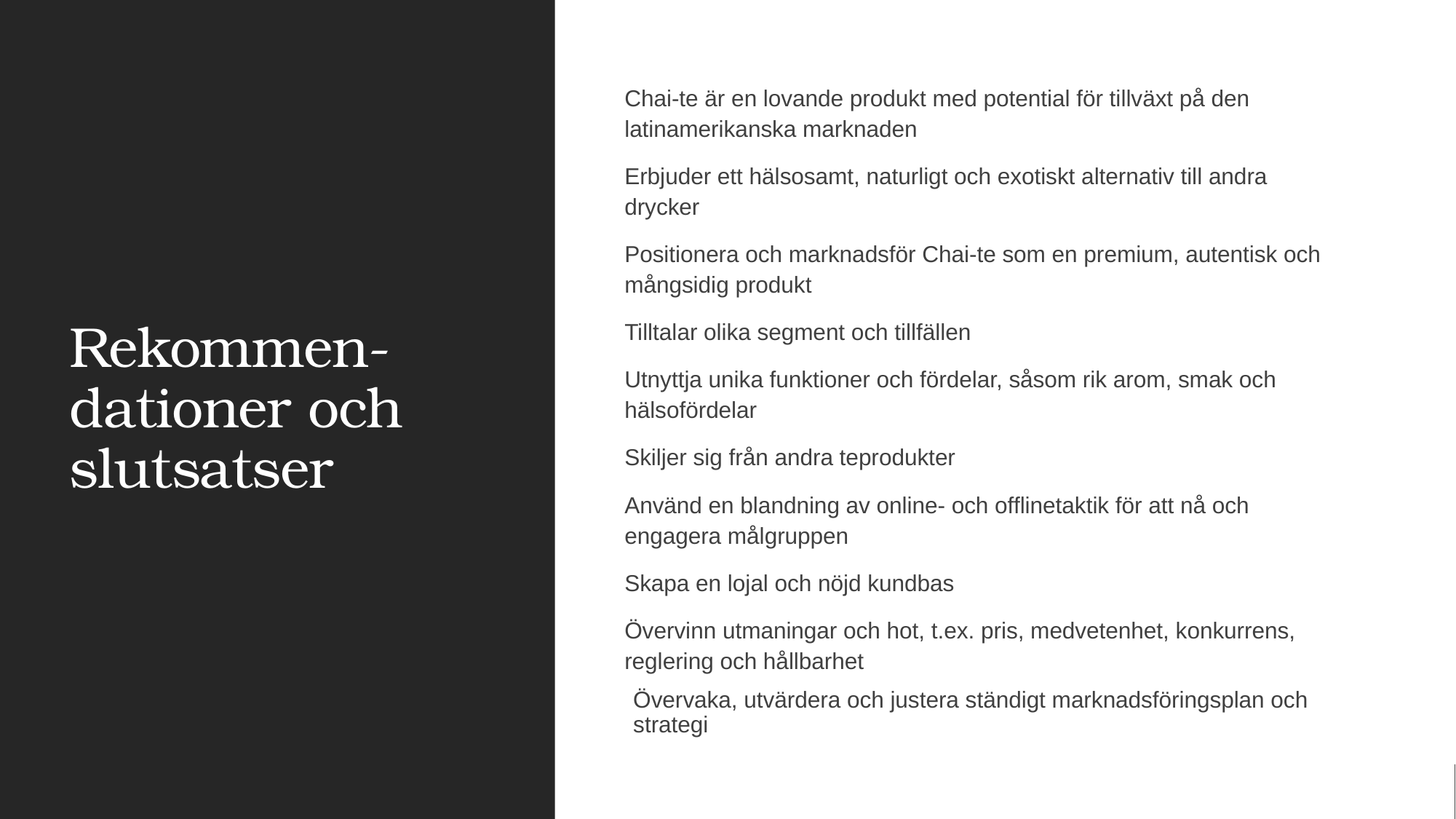

# Rekommen-dationer och slutsatser
Chai-te är en lovande produkt med potential för tillväxt på den latinamerikanska marknaden
Erbjuder ett hälsosamt, naturligt och exotiskt alternativ till andra drycker
Positionera och marknadsför Chai-te som en premium, autentisk och mångsidig produkt
Tilltalar olika segment och tillfällen
Utnyttja unika funktioner och fördelar, såsom rik arom, smak och hälsofördelar
Skiljer sig från andra teprodukter
Använd en blandning av online- och offlinetaktik för att nå och engagera målgruppen
Skapa en lojal och nöjd kundbas
Övervinn utmaningar och hot, t.ex. pris, medvetenhet, konkurrens, reglering och hållbarhet
Övervaka, utvärdera och justera ständigt marknadsföringsplan och strategi